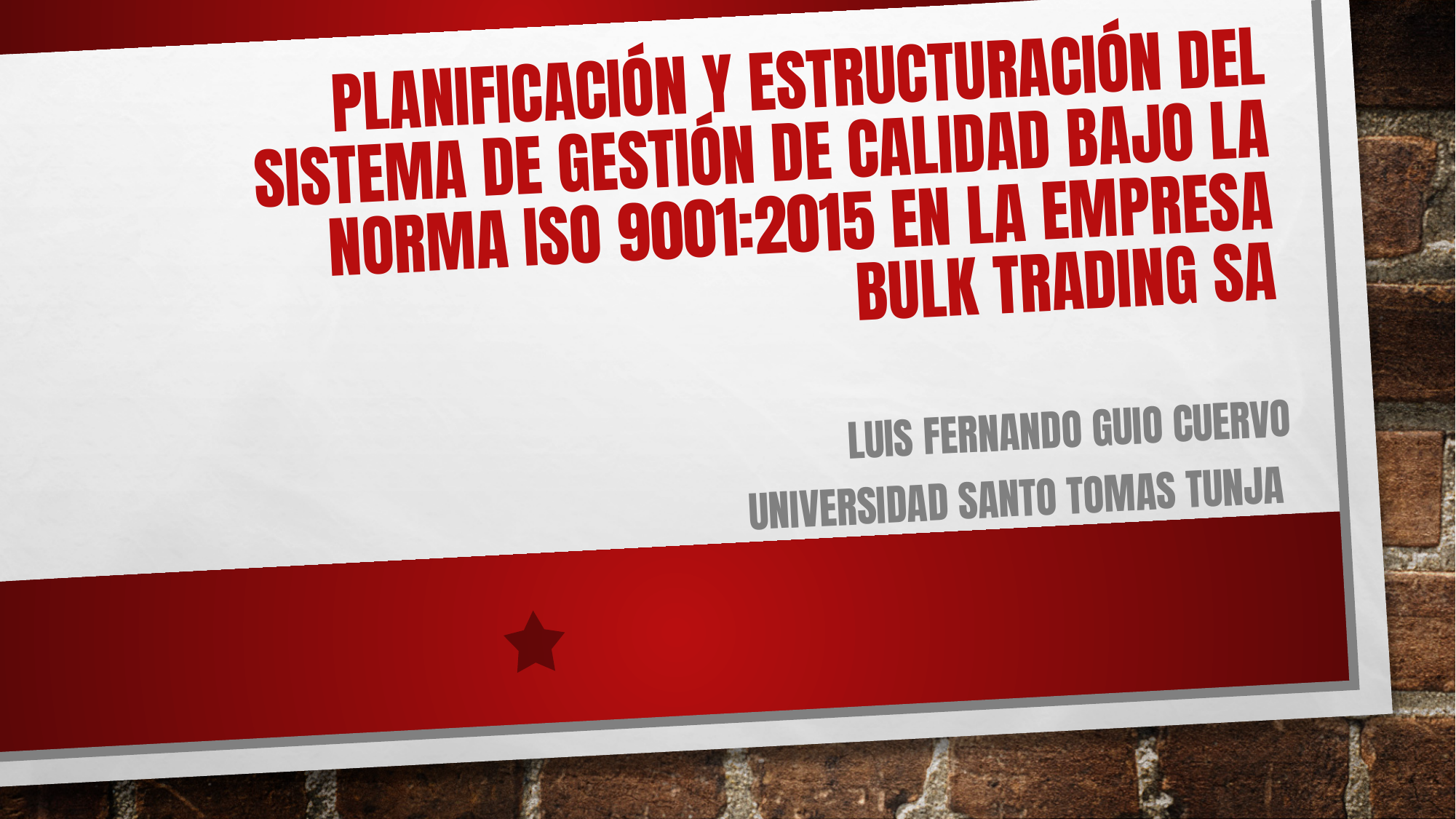

# PLANIFICACIÓN Y ESTRUCTURACIÓN DEL SISTEMA DE GESTIÓN DE CALIDAD BAJO LA NORMA ISO 9001:2015 EN LA EMPRESA BULK TRADING SA
Luis Fernando guio cuervo
Universidad santo tomas tunja